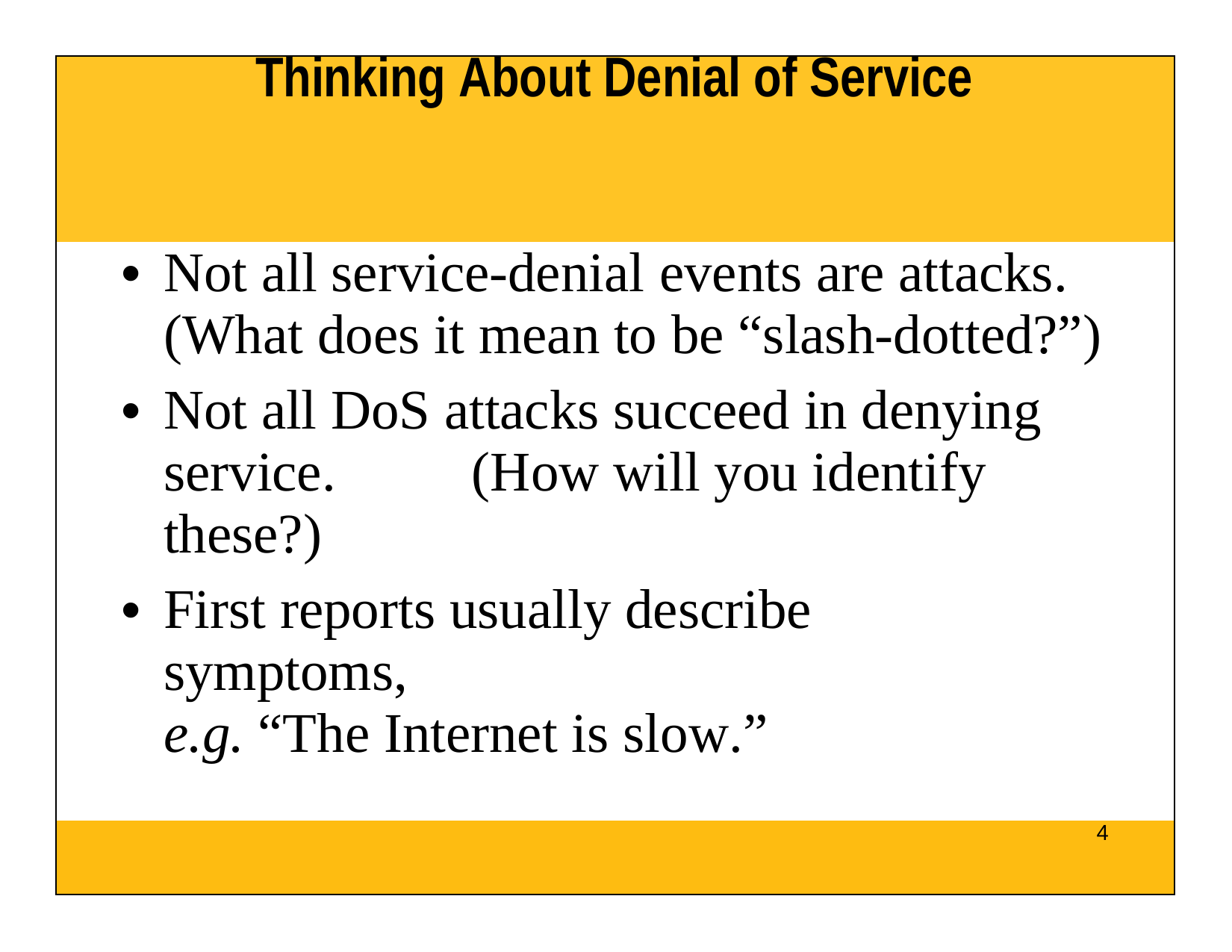

| Thinking About Denial of Service |
| --- |
| Not all service-denial events are attacks. (What does it mean to be “slash-dotted?”) Not all DoS attacks succeed in denying service. (How will you identify these?) First reports usually describe symptoms, e.g. “The Internet is slow.” |
| 4 |